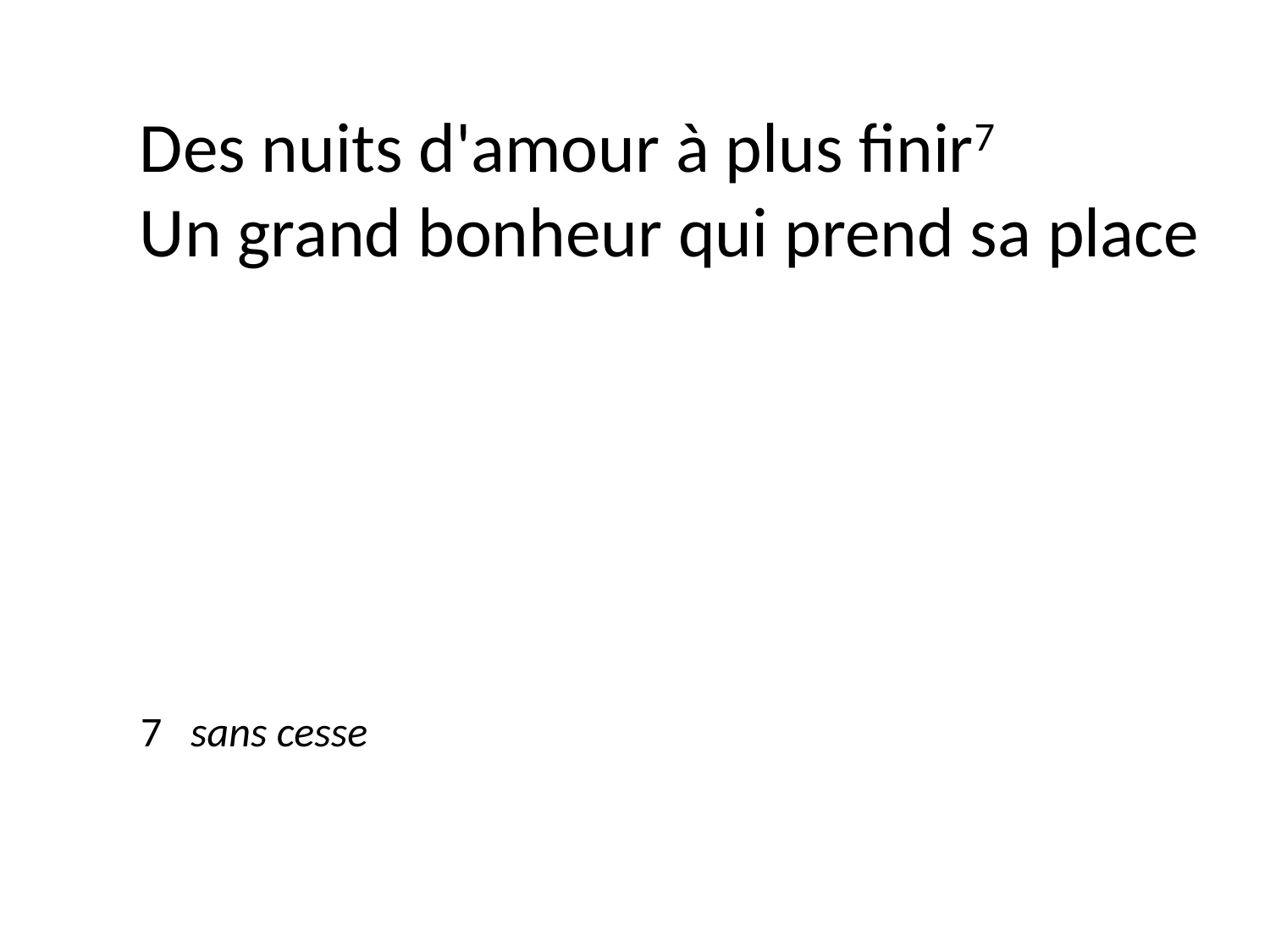

Des nuits d'amour à plus finir7
Un grand bonheur qui prend sa place
7   sans cesse